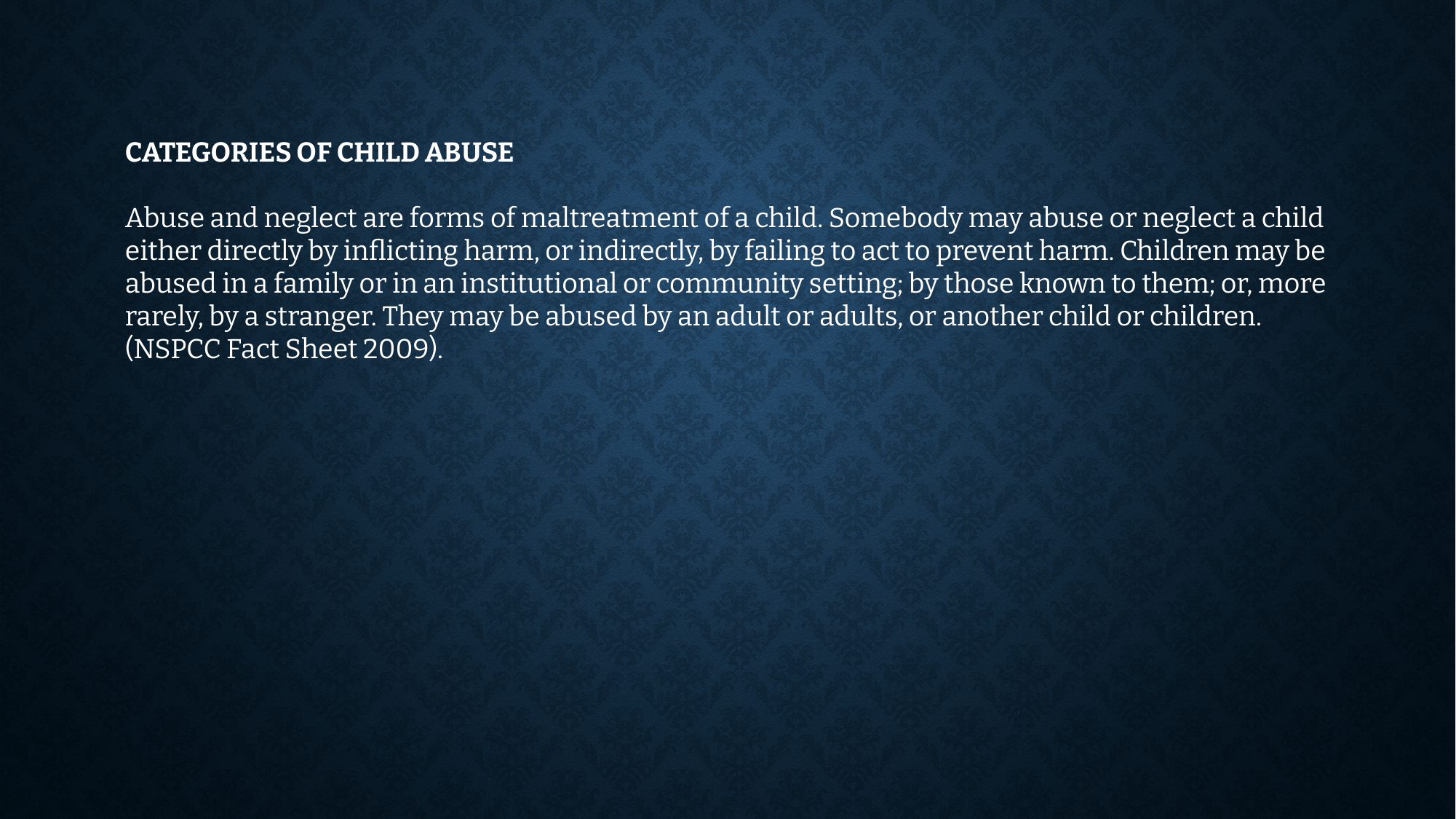

CATEGORIES OF CHILD ABUSE

Abuse and neglect are forms of maltreatment of a child. Somebody may abuse or neglect a child either directly by inflicting harm, or indirectly, by failing to act to prevent harm. Children may be abused in a family or in an institutional or community setting; by those known to them; or, more rarely, by a stranger. They may be abused by an adult or adults, or another child or children. (NSPCC Fact Sheet 2009).